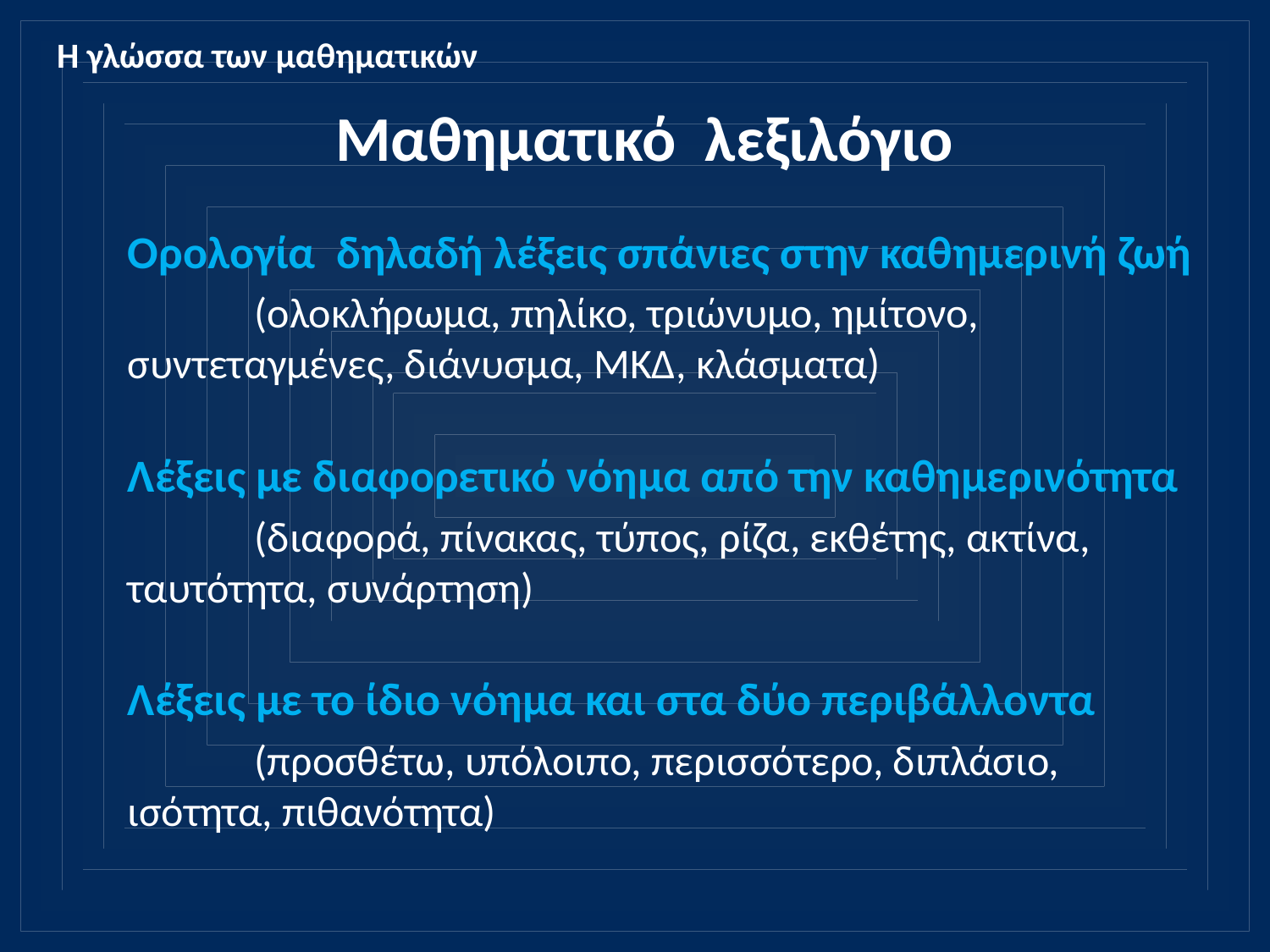

Η γλώσσα των μαθηματικών
# Μαθηματικό  λεξιλόγιο
Ορολογία  δηλαδή λέξεις σπάνιες στην καθημερινή ζωή
	(ολοκλήρωμα, πηλίκο, τριώνυμο, ημίτονο, 	συντεταγμένες, διάνυσμα, ΜΚΔ, κλάσματα)

Λέξεις με διαφορετικό νόημα από την καθημερινότητα
	(διαφορά, πίνακας, τύπος, ρίζα, εκθέτης, ακτίνα, 	ταυτότητα, συνάρτηση)

Λέξεις με το ίδιο νόημα και στα δύο περιβάλλοντα
	(προσθέτω, υπόλοιπο, περισσότερο, διπλάσιο, 	ισότητα, πιθανότητα)